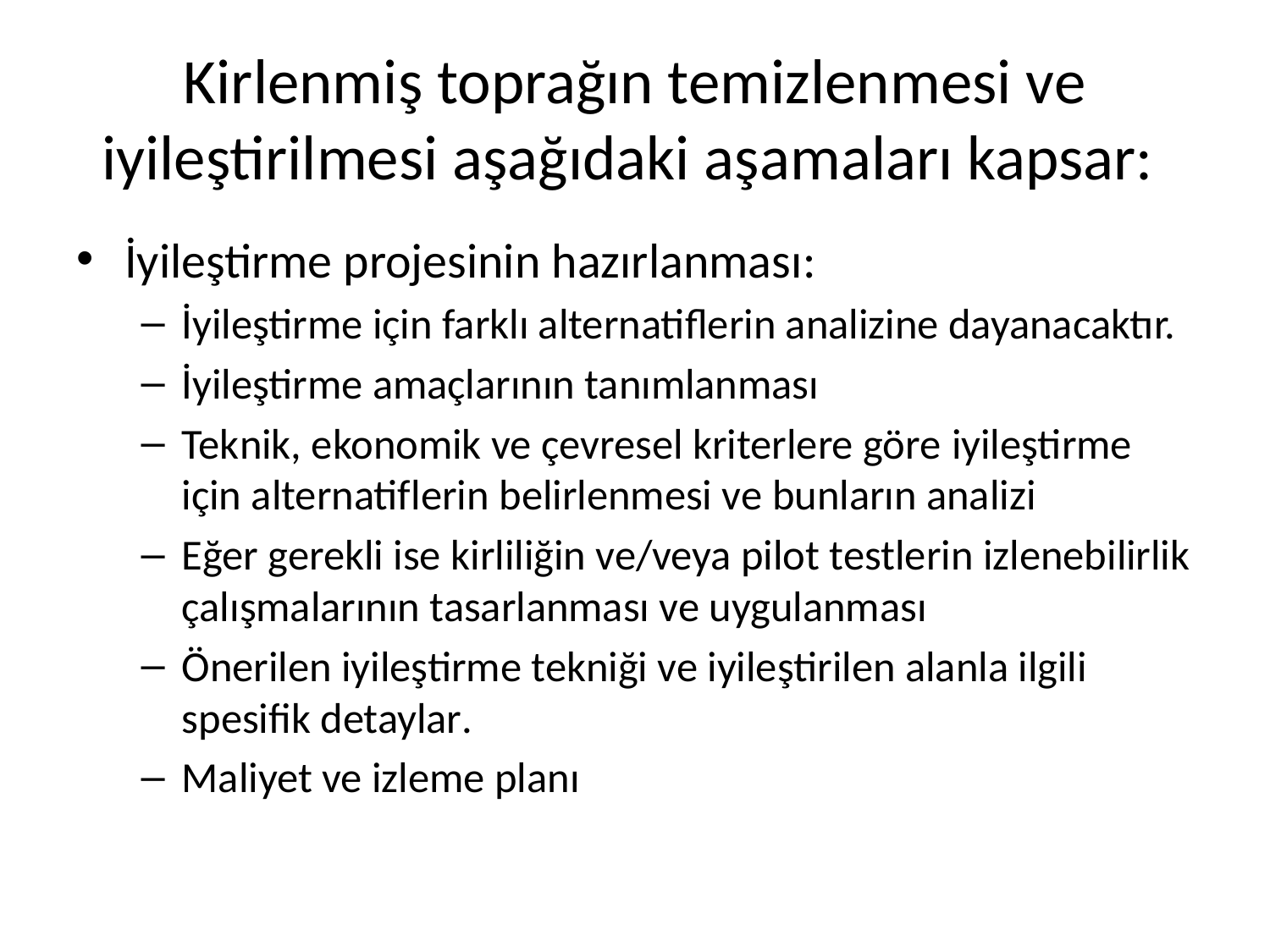

# Kirlenmiş toprağın temizlenmesi ve iyileştirilmesi aşağıdaki aşamaları kapsar:
İyileştirme projesinin hazırlanması:
İyileştirme için farklı alternatiflerin analizine dayanacaktır.
İyileştirme amaçlarının tanımlanması
Teknik, ekonomik ve çevresel kriterlere göre iyileştirme için alternatiflerin belirlenmesi ve bunların analizi
Eğer gerekli ise kirliliğin ve/veya pilot testlerin izlenebilirlik çalışmalarının tasarlanması ve uygulanması
Önerilen iyileştirme tekniği ve iyileştirilen alanla ilgili spesifik detaylar.
Maliyet ve izleme planı